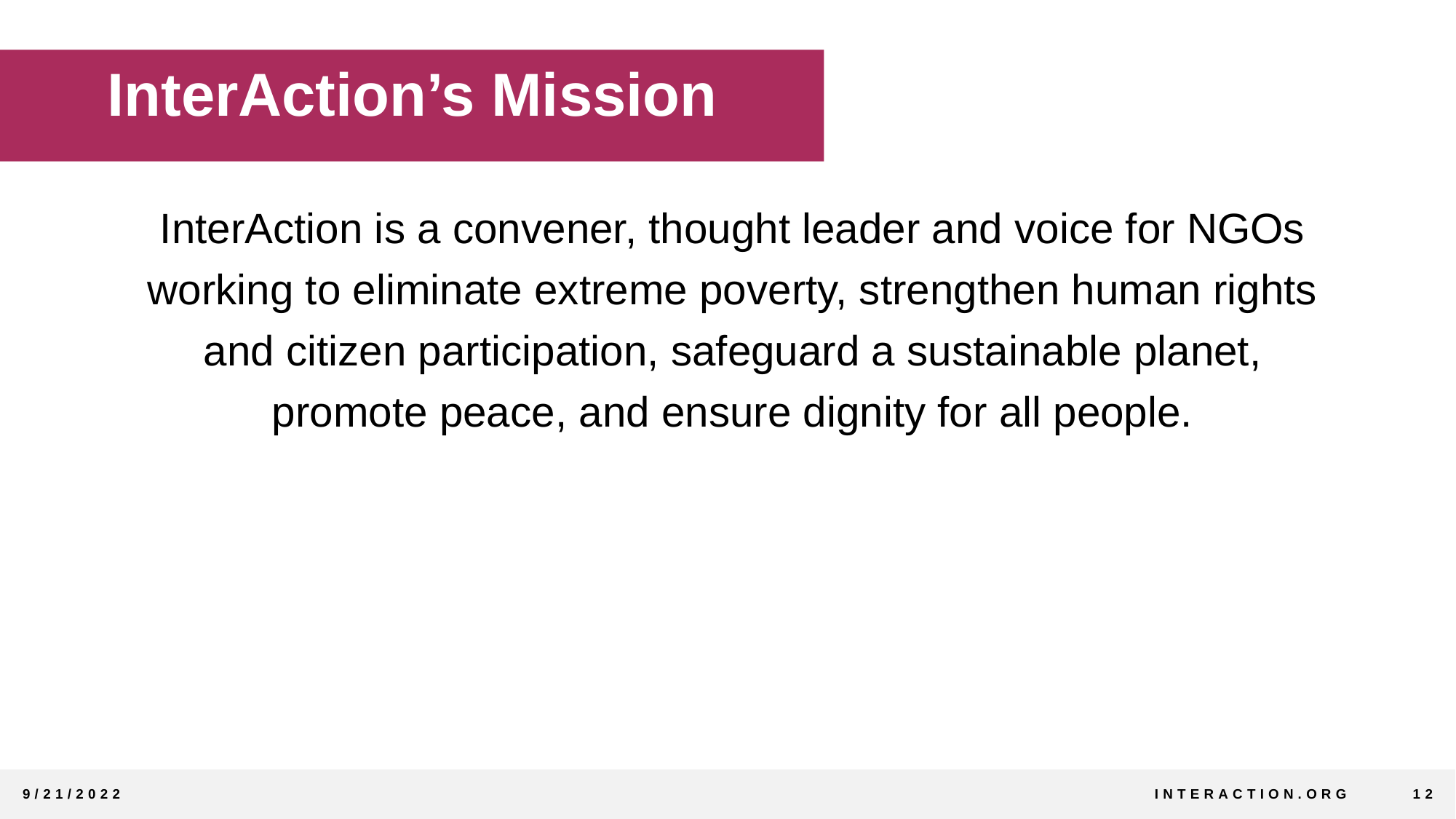

# InterAction’s Mission
InterAction is a convener, thought leader and voice for NGOs working to eliminate extreme poverty, strengthen human rights and citizen participation, safeguard a sustainable planet, promote peace, and ensure dignity for all people.
9/21/2022
InterAction.org
12